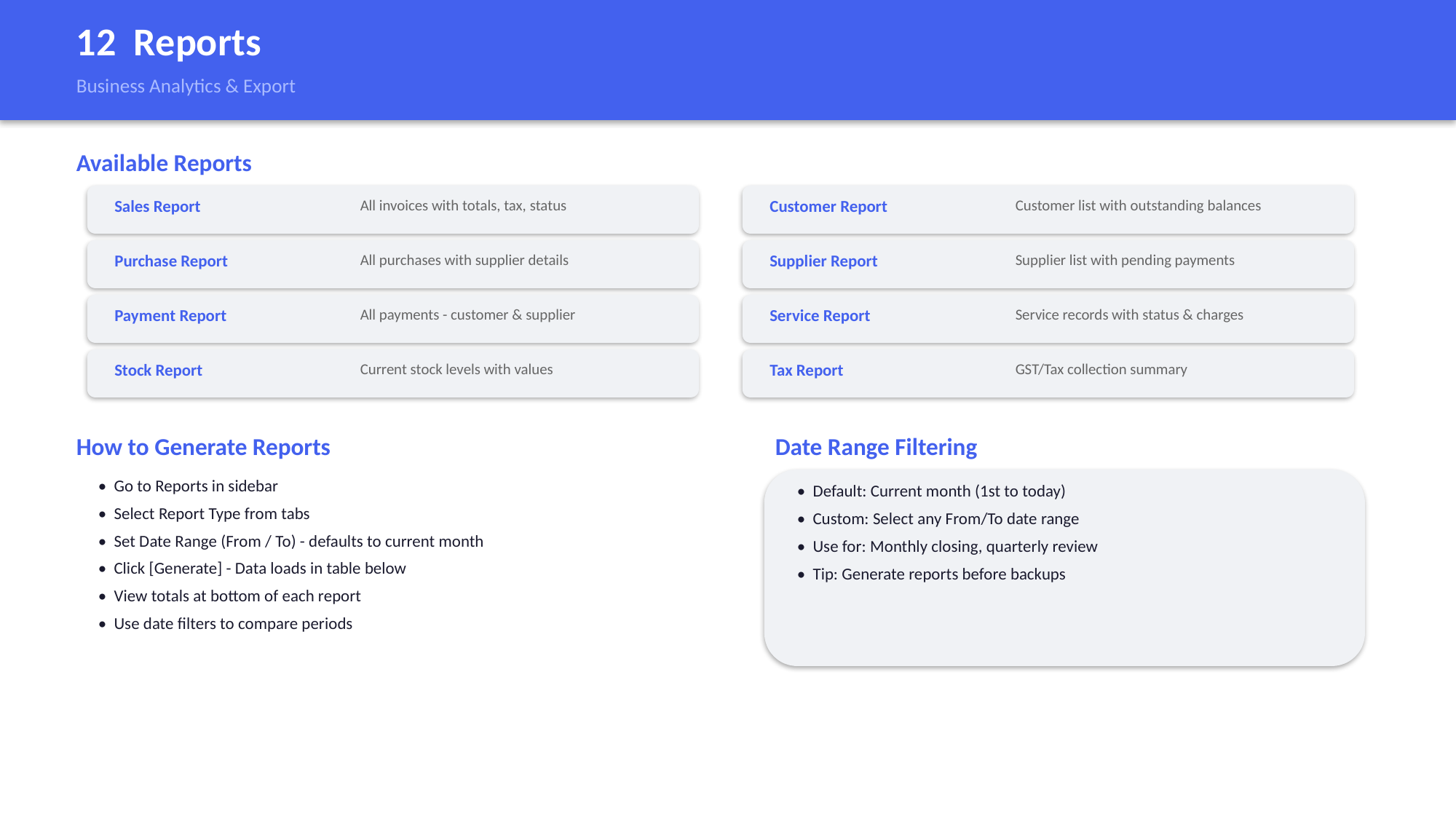

12  Reports
Business Analytics & Export
Available Reports

Sales Report
All invoices with totals, tax, status
Customer Report
Customer list with outstanding balances

Purchase Report
All purchases with supplier details
Supplier Report
Supplier list with pending payments

Payment Report
All payments - customer & supplier
Service Report
Service records with status & charges

Stock Report
Current stock levels with values
Tax Report
GST/Tax collection summary
How to Generate Reports
Date Range Filtering
•  Go to Reports in sidebar
•  Select Report Type from tabs
•  Set Date Range (From / To) - defaults to current month
•  Click [Generate] - Data loads in table below
•  View totals at bottom of each report
•  Use date filters to compare periods

•  Default: Current month (1st to today)
•  Custom: Select any From/To date range
•  Use for: Monthly closing, quarterly review
•  Tip: Generate reports before backups